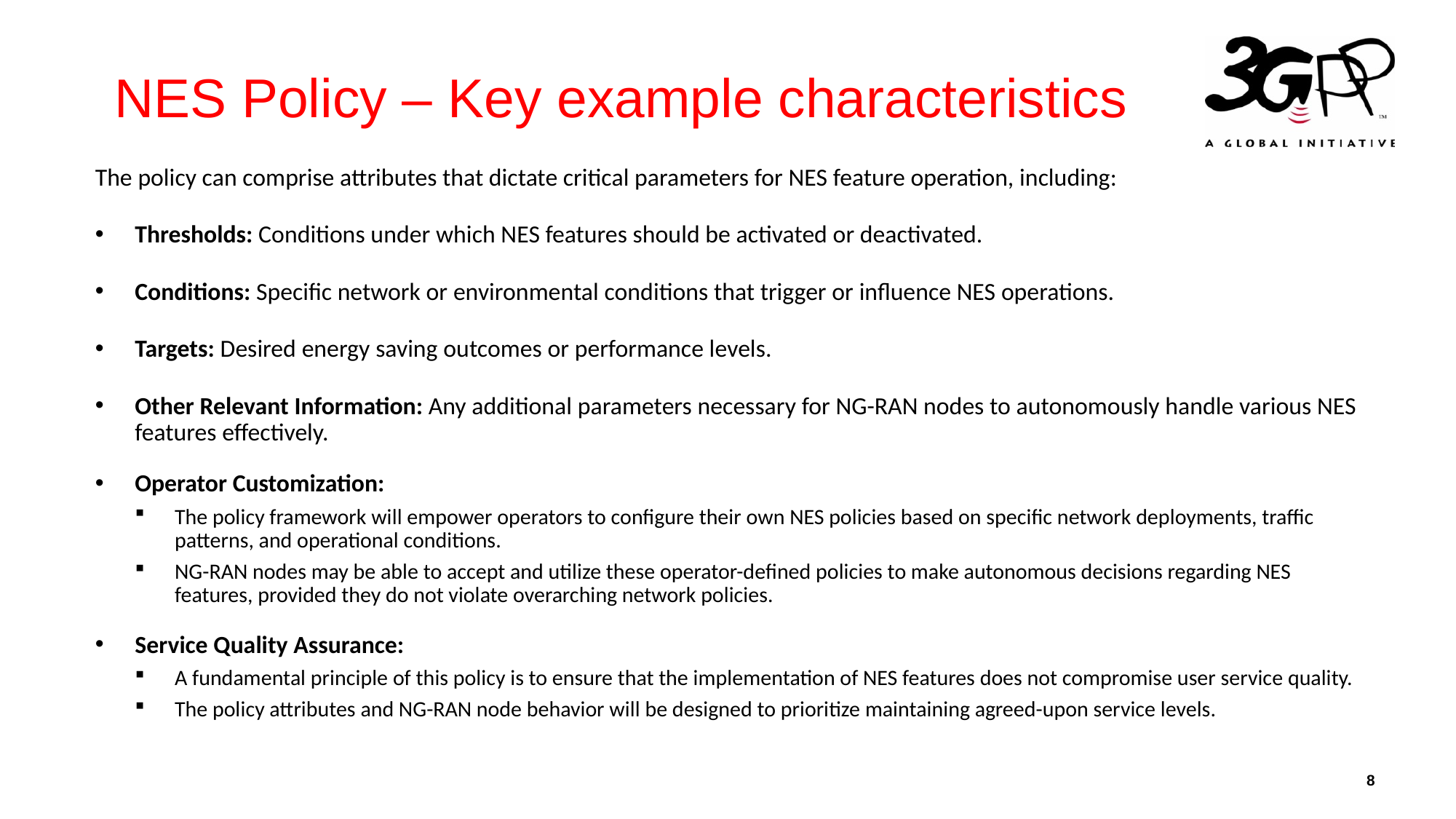

# NES Policy – Key example characteristics
The policy can comprise attributes that dictate critical parameters for NES feature operation, including:
Thresholds: Conditions under which NES features should be activated or deactivated.
Conditions: Specific network or environmental conditions that trigger or influence NES operations.
Targets: Desired energy saving outcomes or performance levels.
Other Relevant Information: Any additional parameters necessary for NG-RAN nodes to autonomously handle various NES features effectively.
Operator Customization:
The policy framework will empower operators to configure their own NES policies based on specific network deployments, traffic patterns, and operational conditions.
NG-RAN nodes may be able to accept and utilize these operator-defined policies to make autonomous decisions regarding NES features, provided they do not violate overarching network policies.
Service Quality Assurance:
A fundamental principle of this policy is to ensure that the implementation of NES features does not compromise user service quality.
The policy attributes and NG-RAN node behavior will be designed to prioritize maintaining agreed-upon service levels.